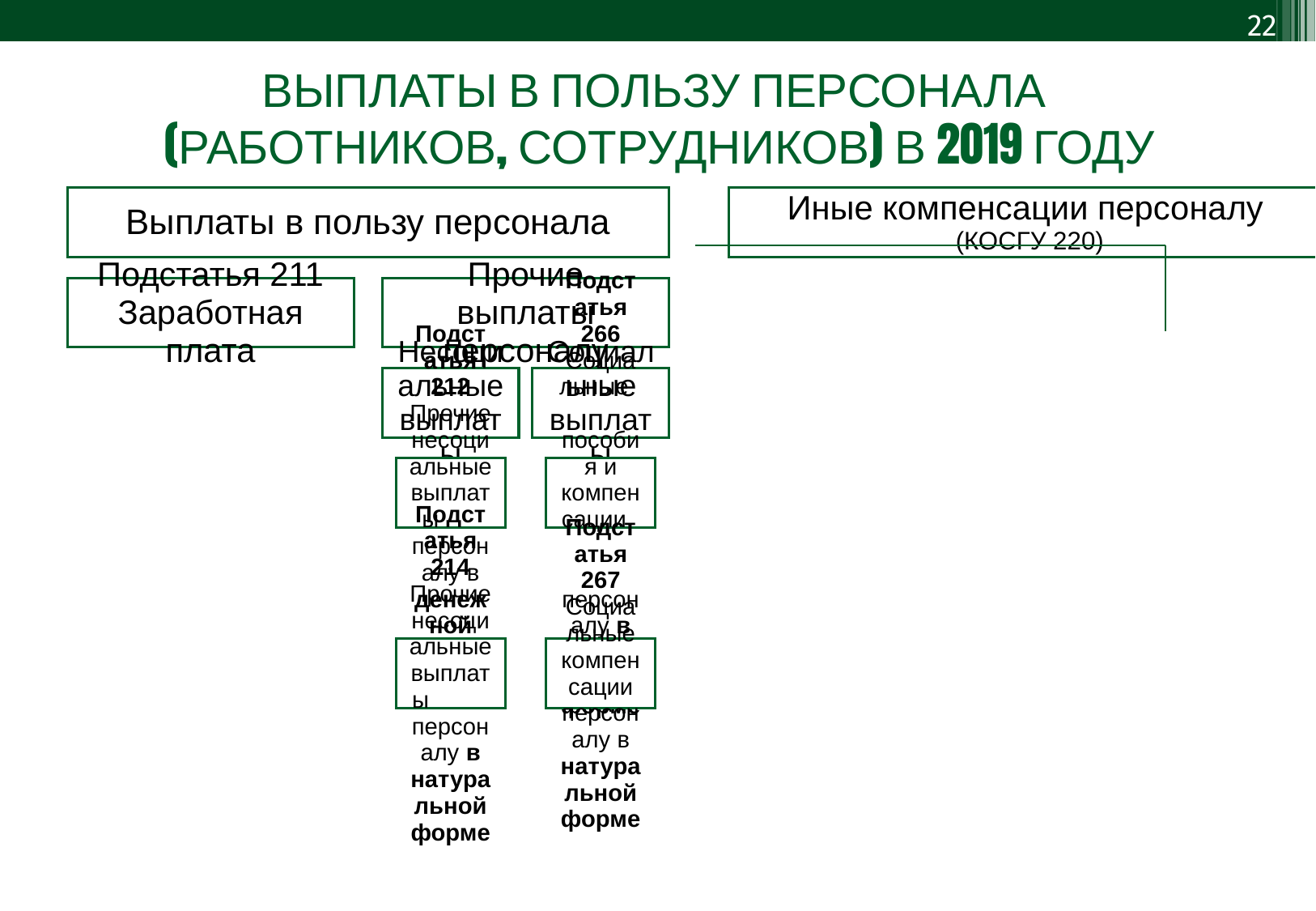

ВЫПЛАТЫ В ПОЛЬЗУ ПЕРСОНАЛА
(РАБОТНИКОВ, СОТРУДНИКОВ) В 2019 ГОДУ
Выплаты в пользу персонала
Иные компенсации персоналу
(КОСГУ 220)